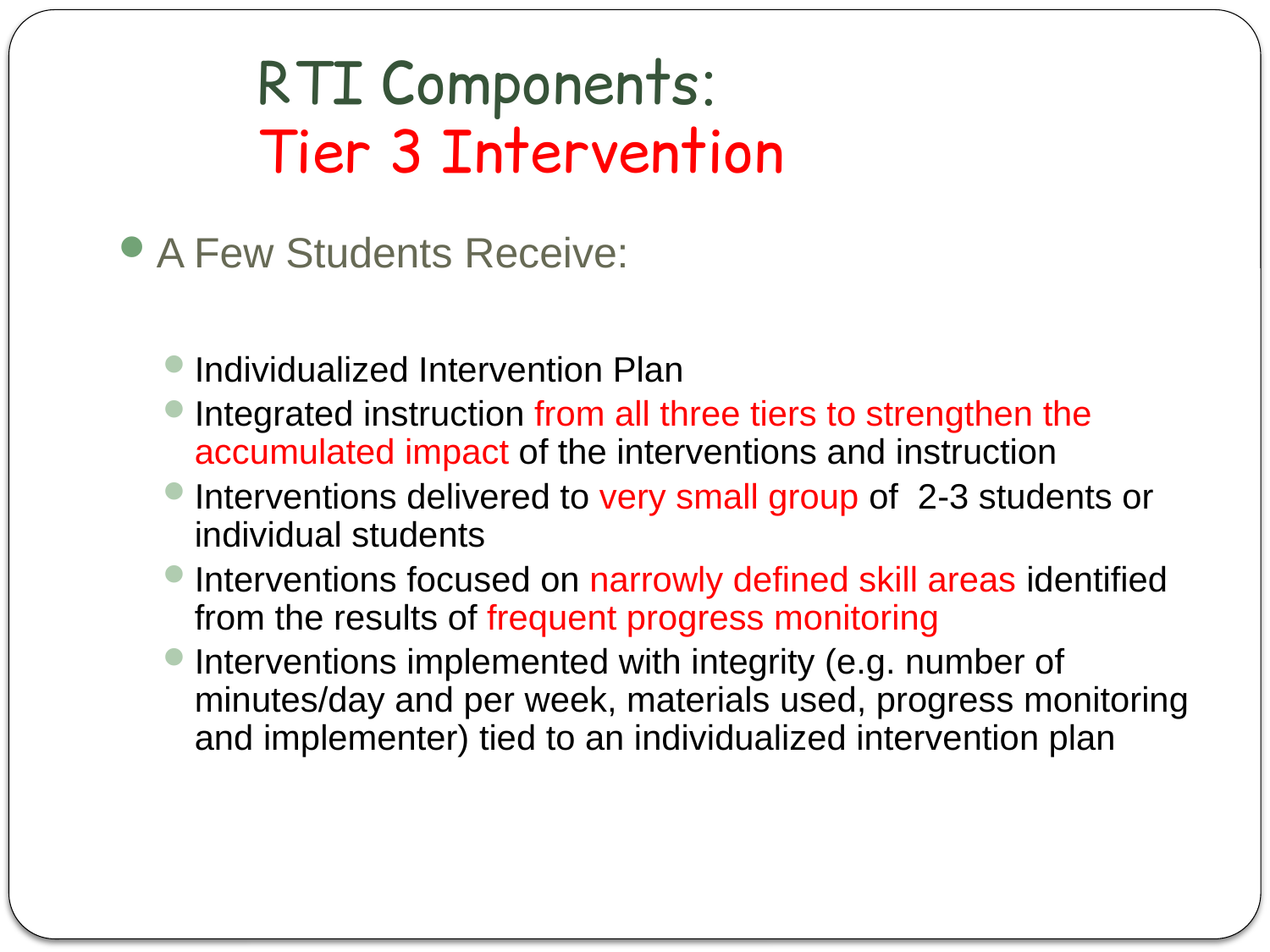

# RTI Components: Tier 3 Intervention
A Few Students Receive:

Individualized Intervention Plan
Integrated instruction from all three tiers to strengthen the accumulated impact of the interventions and instruction
Interventions delivered to very small group of  2-3 students or individual students
Interventions focused on narrowly defined skill areas identified from the results of frequent progress monitoring
Interventions implemented with integrity (e.g. number of minutes/day and per week, materials used, progress monitoring and implementer) tied to an individualized intervention plan